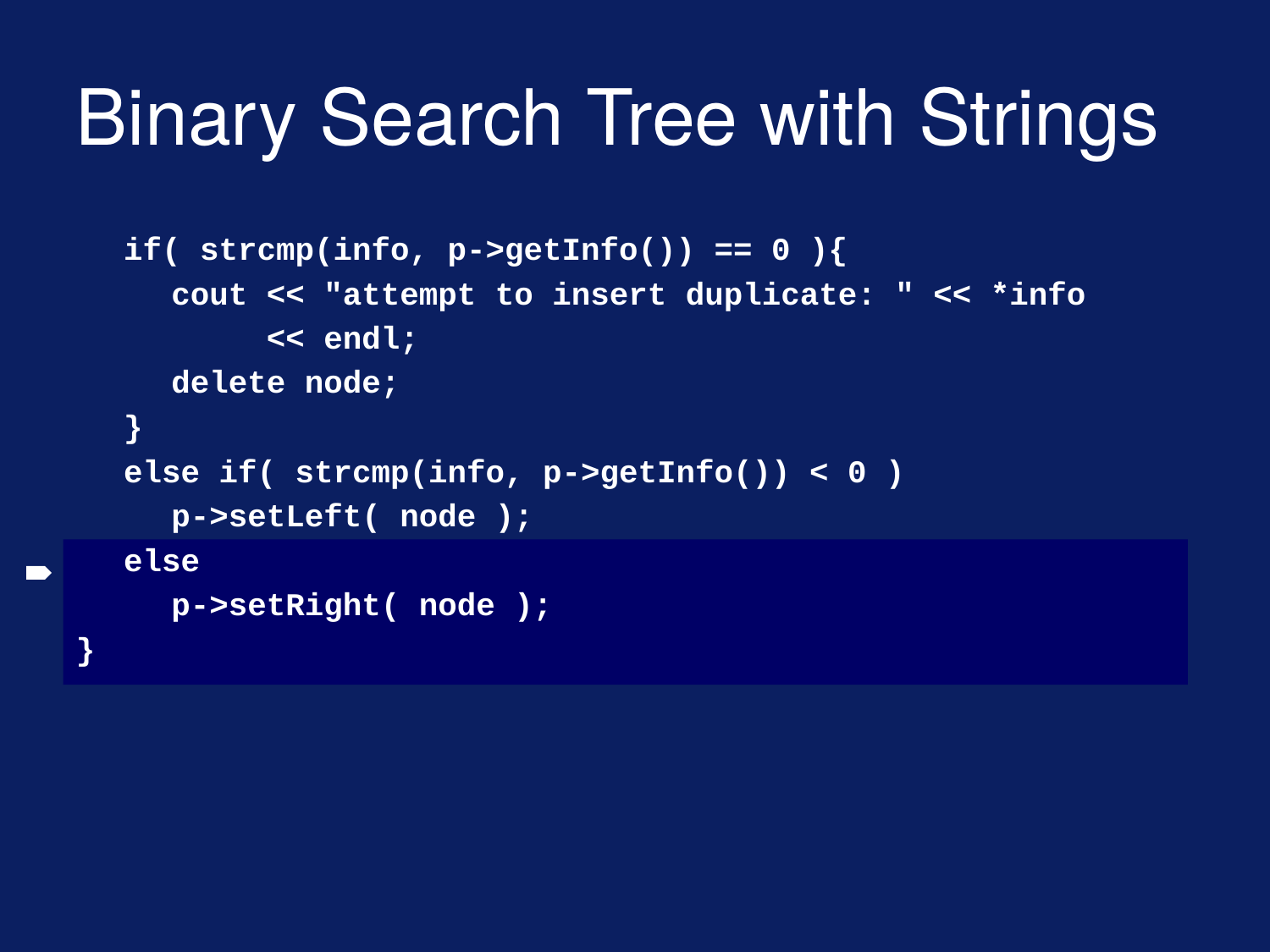

# Binary Search Tree with Strings
	if( strcmp(info, p->getInfo()) == 0 ){
     cout << "attempt to insert duplicate: " << *info
          << endl;
     delete node;
	}
	else if( strcmp(info, p->getInfo()) < 0 )
     p->setLeft( node );
	else
     p->setRight( node );
}

🠶